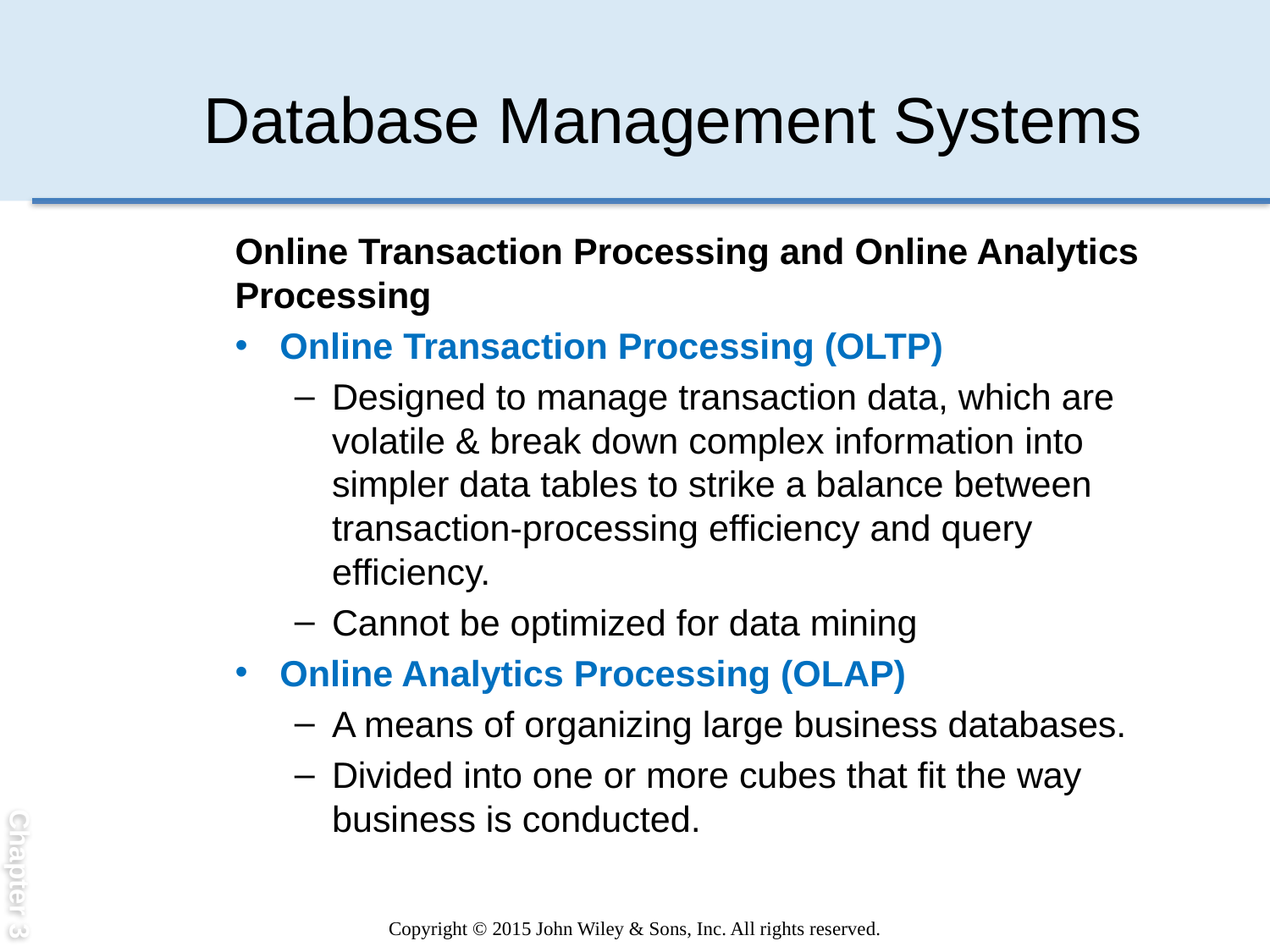

Chapter 3
# Database Management Systems
Online Transaction Processing and Online Analytics Processing
Online Transaction Processing (OLTP)
Designed to manage transaction data, which are volatile & break down complex information into simpler data tables to strike a balance between transaction-processing efficiency and query efficiency.
Cannot be optimized for data mining
Online Analytics Processing (OLAP)
A means of organizing large business databases.
Divided into one or more cubes that fit the way business is conducted.